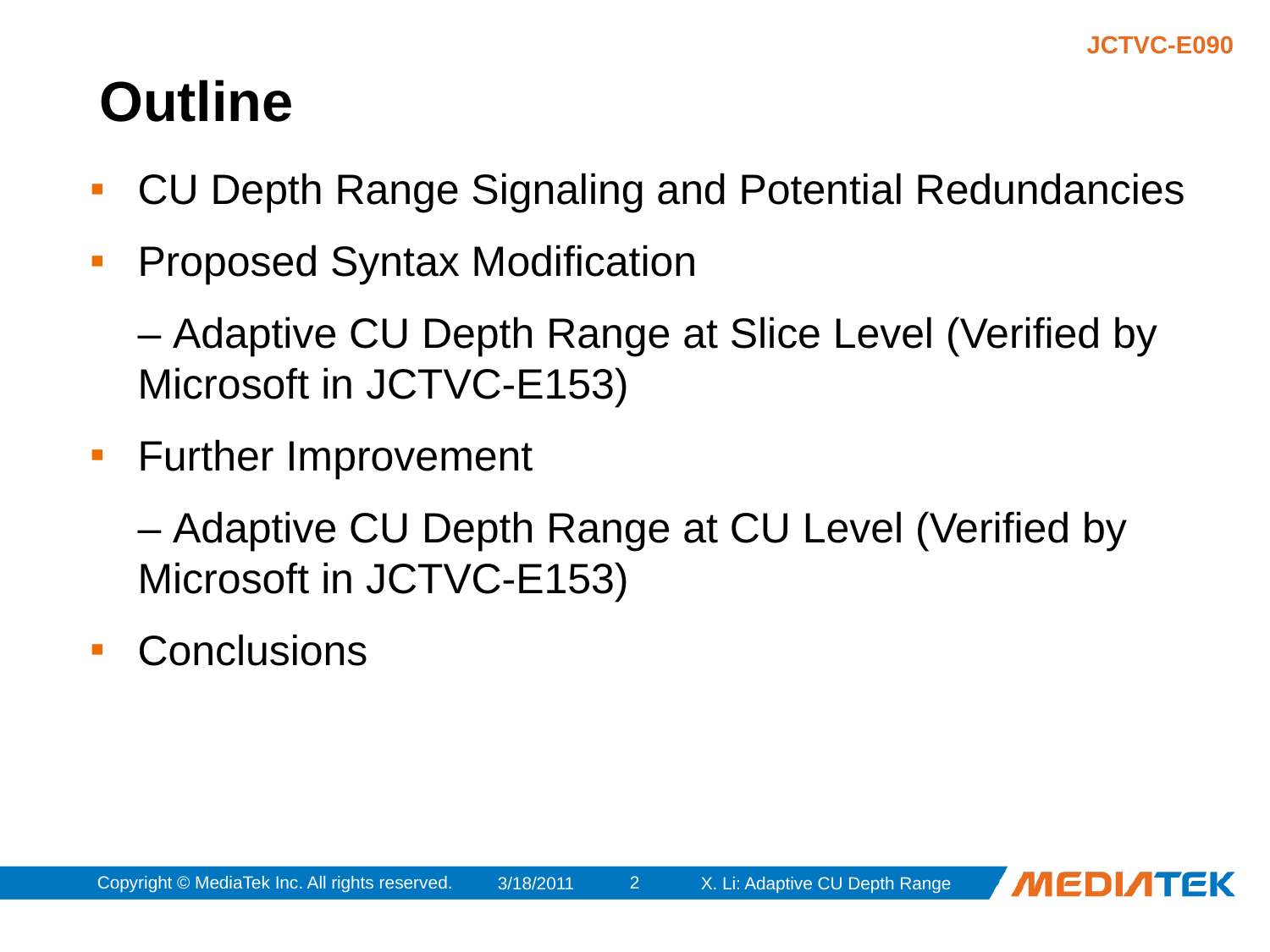

# Outline
CU Depth Range Signaling and Potential Redundancies
Proposed Syntax Modification
	– Adaptive CU Depth Range at Slice Level (Verified by Microsoft in JCTVC-E153)
Further Improvement
	– Adaptive CU Depth Range at CU Level (Verified by Microsoft in JCTVC-E153)
Conclusions
Copyright © MediaTek Inc. All rights reserved.
2
3/18/2011